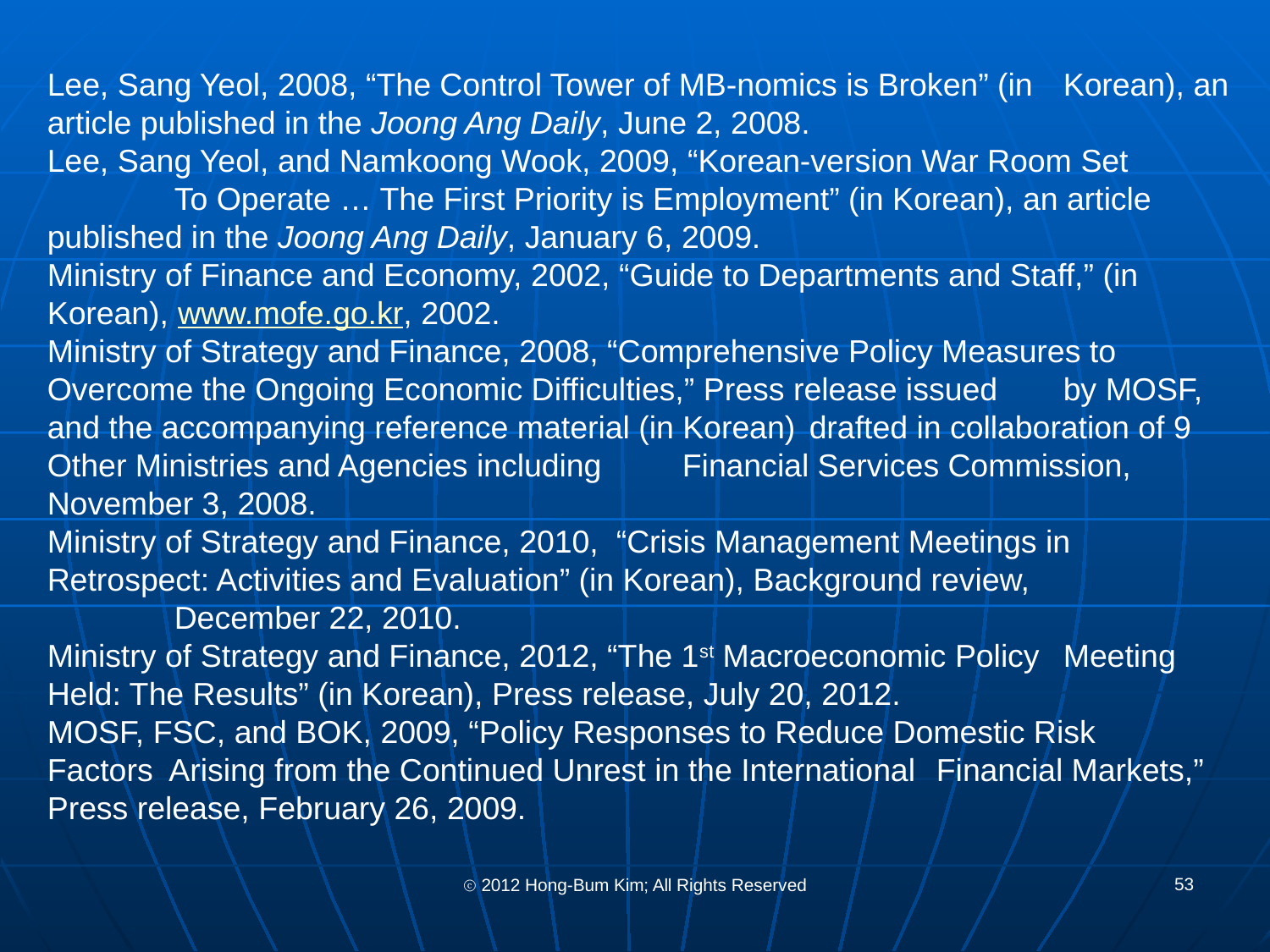

Lee, Sang Yeol, 2008, “The Control Tower of MB-nomics is Broken” (in 	Korean), an article published in the Joong Ang Daily, June 2, 2008.
Lee, Sang Yeol, and Namkoong Wook, 2009, “Korean-version War Room Set
	To Operate … The First Priority is Employment” (in Korean), an article 	published in the Joong Ang Daily, January 6, 2009.
Ministry of Finance and Economy, 2002, “Guide to Departments and Staff,” (in 	Korean), www.mofe.go.kr, 2002.
Ministry of Strategy and Finance, 2008, “Comprehensive Policy Measures to 	Overcome the Ongoing Economic Difficulties,” Press release issued 	by MOSF, and the accompanying reference material (in Korean) 	drafted in collaboration of 9 Other Ministries and Agencies including 	Financial Services Commission, November 3, 2008.
Ministry of Strategy and Finance, 2010,  “Crisis Management Meetings in 	Retrospect: Activities and Evaluation” (in Korean), Background review,
	December 22, 2010.
Ministry of Strategy and Finance, 2012, “The 1st Macroeconomic Policy 	Meeting Held: The Results” (in Korean), Press release, July 20, 2012.
MOSF, FSC, and BOK, 2009, “Policy Responses to Reduce Domestic Risk 	Factors  Arising from the Continued Unrest in the International 	Financial Markets,”  Press release, February 26, 2009.

53
ⓒ 2012 Hong-Bum Kim; All Rights Reserved